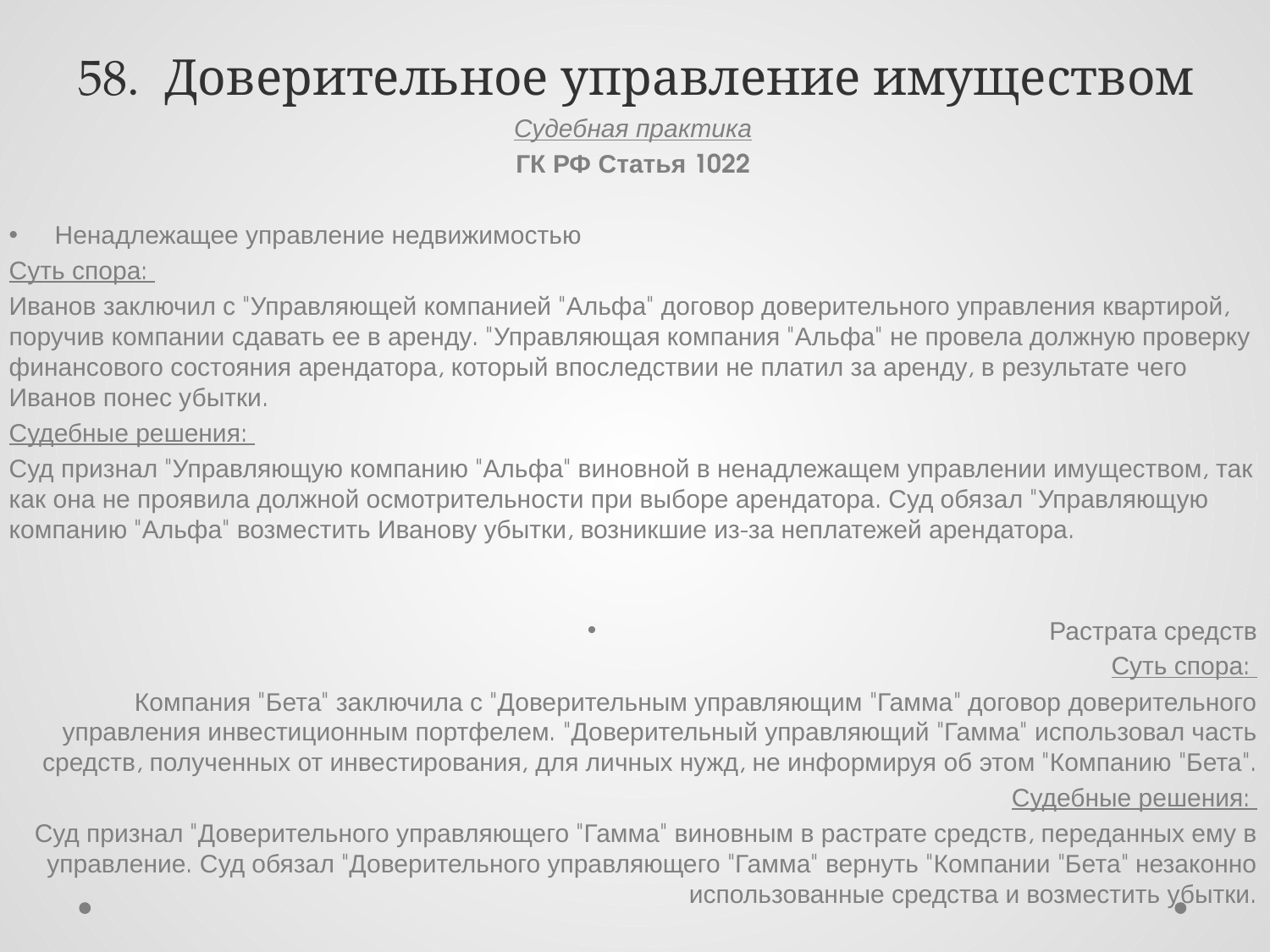

# 58.  Доверительное управление имуществом
Судебная практика
ГК РФ Статья 1022

Ненадлежащее управление недвижимостью
Суть спора:
Иванов заключил с "Управляющей компанией "Альфа" договор доверительного управления квартирой, поручив компании сдавать ее в аренду. "Управляющая компания "Альфа" не провела должную проверку финансового состояния арендатора, который впоследствии не платил за аренду, в результате чего Иванов понес убытки.
Судебные решения:
Суд признал "Управляющую компанию "Альфа" виновной в ненадлежащем управлении имуществом, так как она не проявила должной осмотрительности при выборе арендатора. Суд обязал "Управляющую компанию "Альфа" возместить Иванову убытки, возникшие из-за неплатежей арендатора.

Растрата средств
 Суть спора:
Компания "Бета" заключила с "Доверительным управляющим "Гамма" договор доверительного управления инвестиционным портфелем. "Доверительный управляющий "Гамма" использовал часть средств, полученных от инвестирования, для личных нужд, не информируя об этом "Компанию "Бета".
Судебные решения:
Суд признал "Доверительного управляющего "Гамма" виновным в растрате средств, переданных ему в управление. Суд обязал "Доверительного управляющего "Гамма" вернуть "Компании "Бета" незаконно использованные средства и возместить убытки.